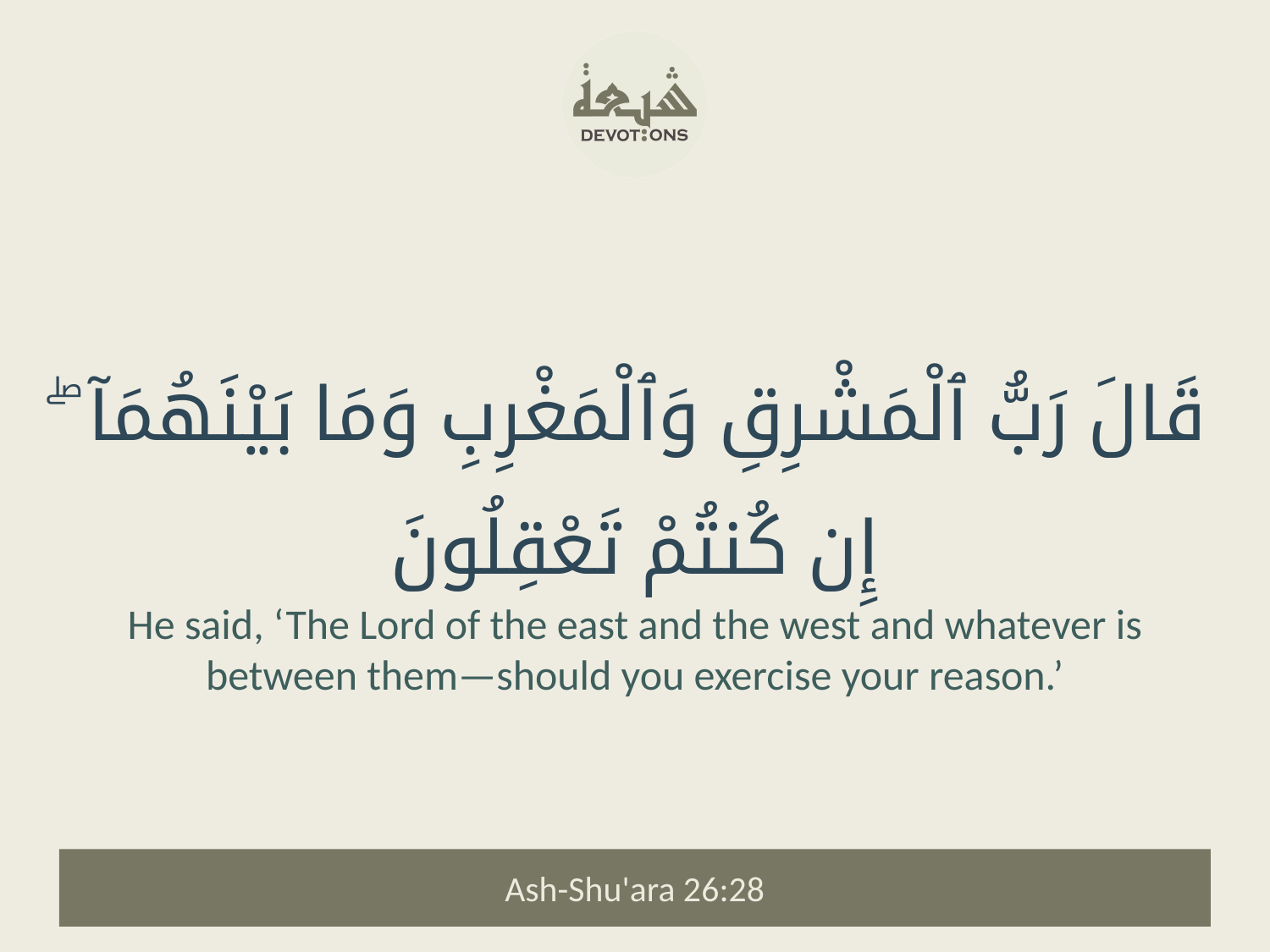

قَالَ رَبُّ ٱلْمَشْرِقِ وَٱلْمَغْرِبِ وَمَا بَيْنَهُمَآ ۖ إِن كُنتُمْ تَعْقِلُونَ
He said, ‘The Lord of the east and the west and whatever is between them—should you exercise your reason.’
Ash-Shu'ara 26:28